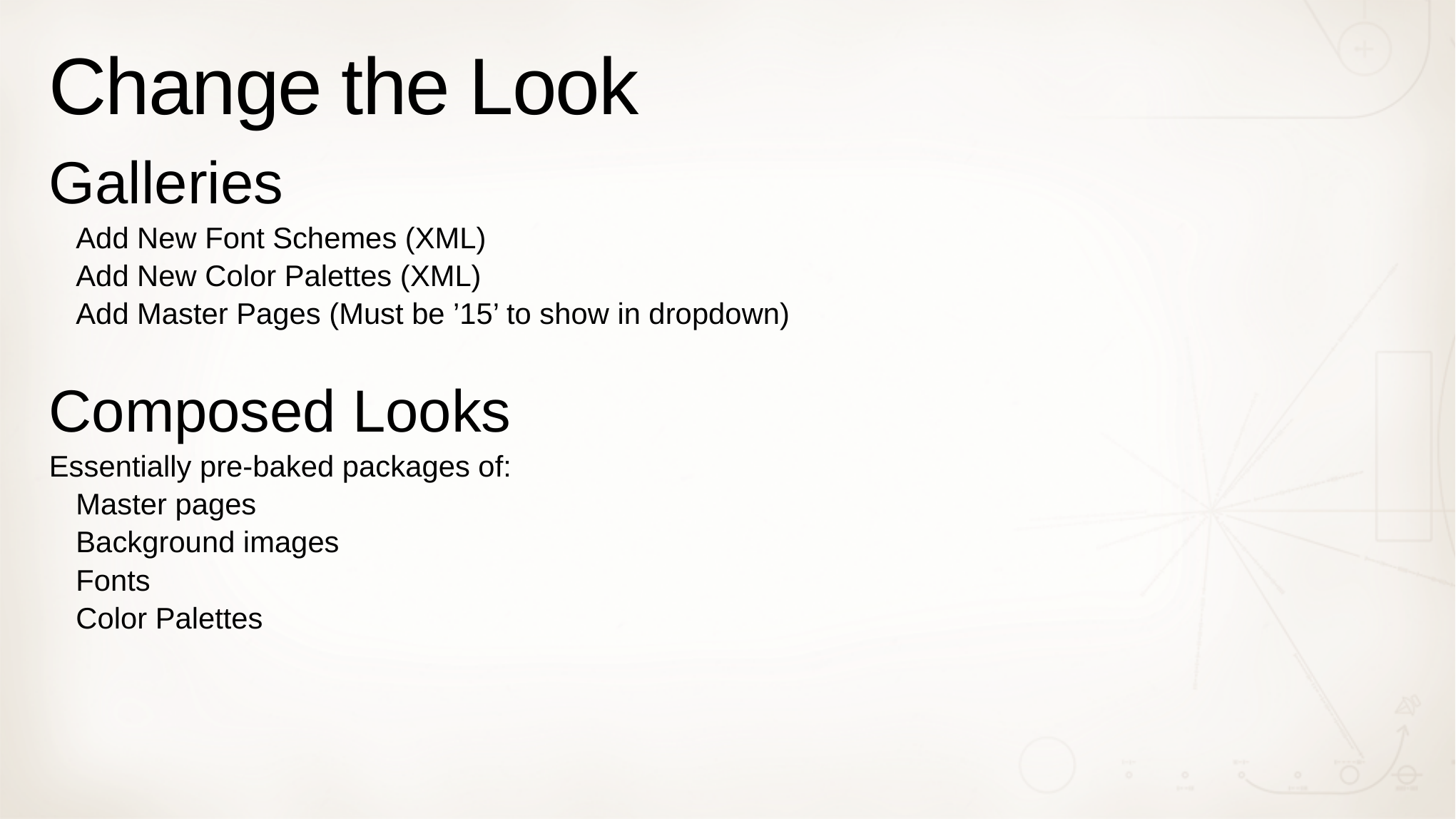

# Change the Look
Galleries
Add New Font Schemes (XML)
Add New Color Palettes (XML)
Add Master Pages (Must be ’15’ to show in dropdown)

Composed Looks
Essentially pre-baked packages of:
Master pages
Background images
Fonts
Color Palettes